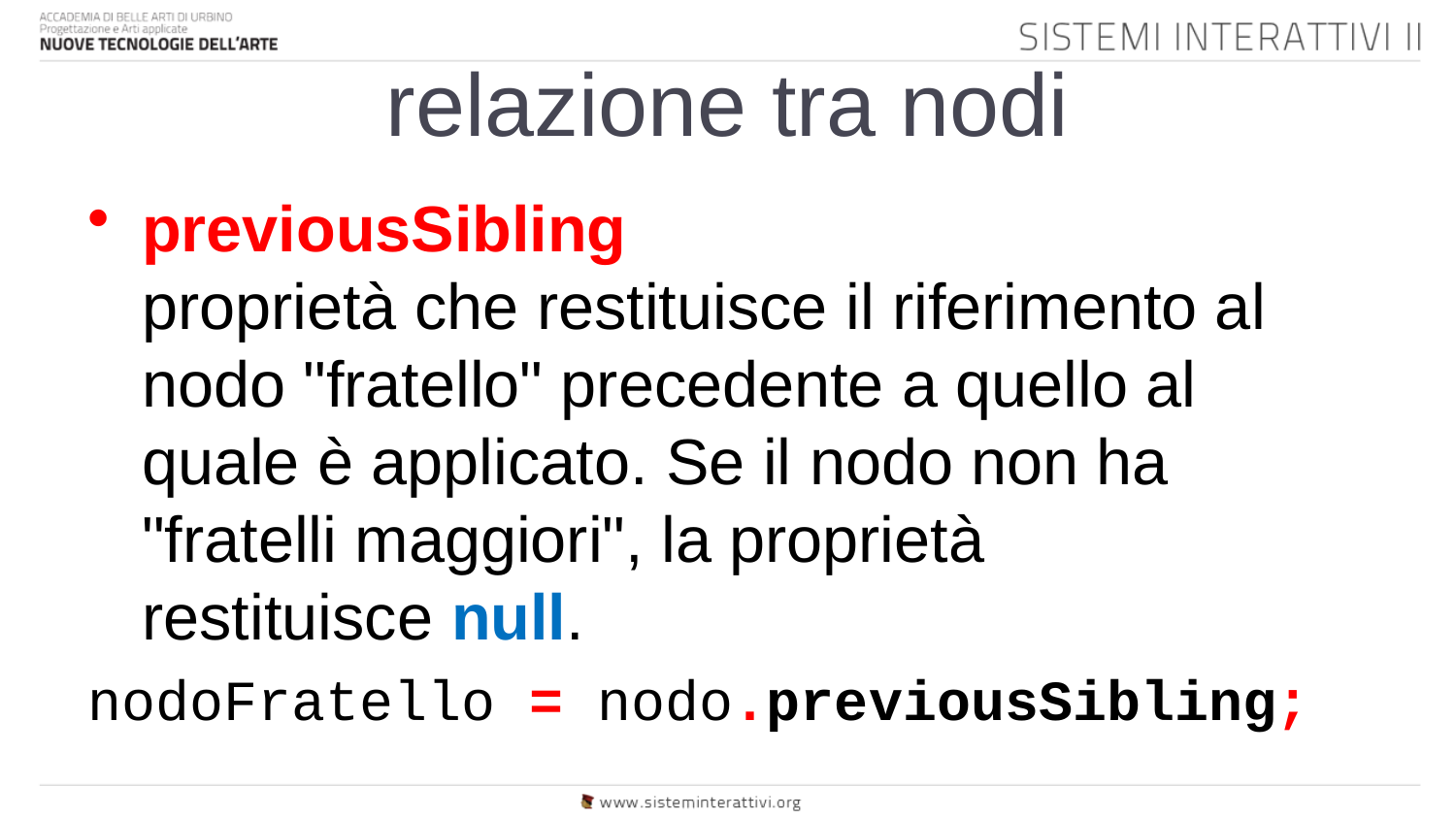

# relazione tra nodi
previousSibling
proprietà che restituisce il riferimento al nodo "fratello" precedente a quello al quale è applicato. Se il nodo non ha "fratelli maggiori", la proprietà restituisce null.
nodoFratello = nodo.previousSibling;